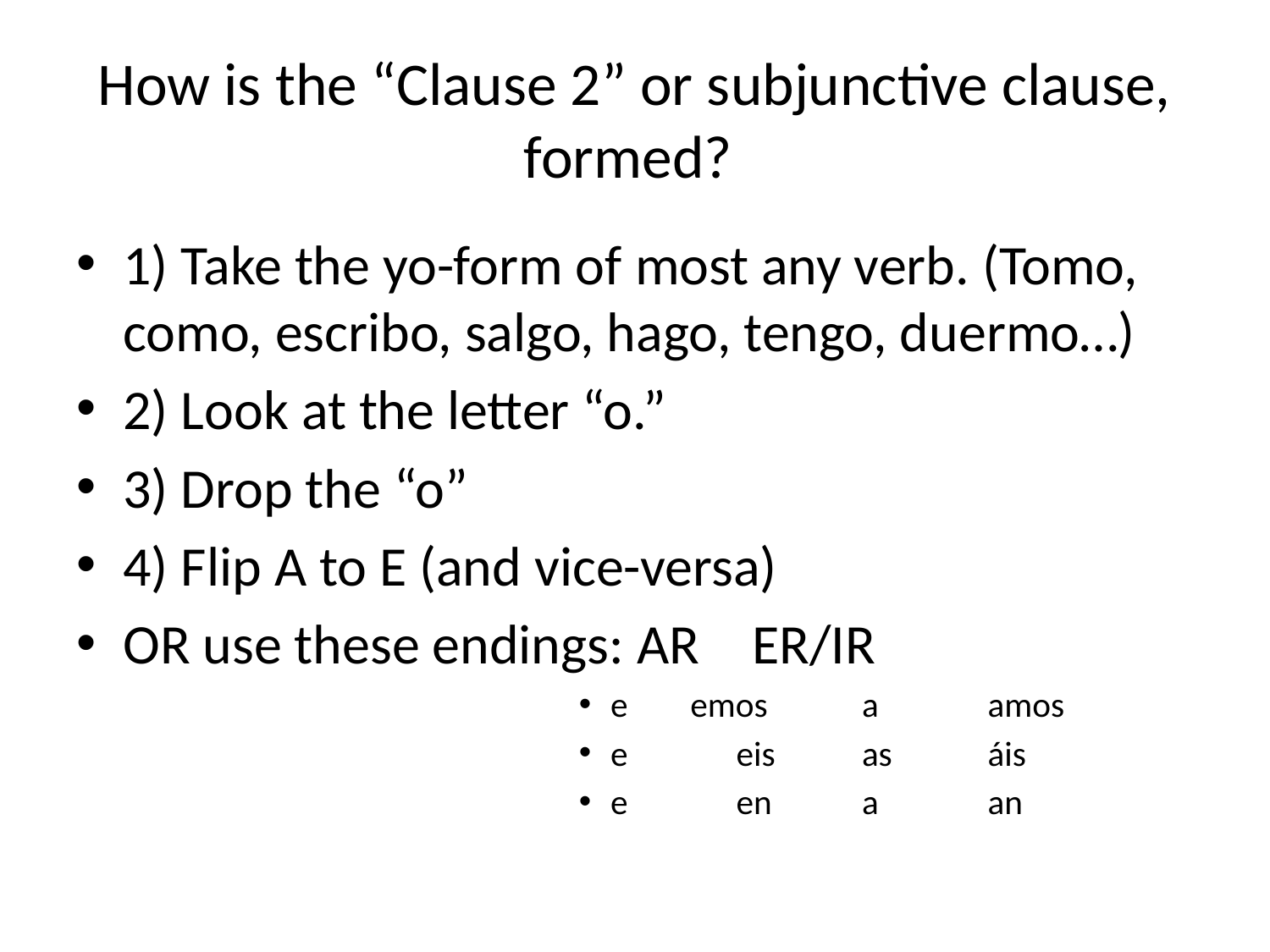

# How is the “Clause 2” or subjunctive clause, formed?
1) Take the yo-form of most any verb. (Tomo, como, escribo, salgo, hago, tengo, duermo…)
2) Look at the letter “o.”
3) Drop the “o”
4) Flip A to E (and vice-versa)
OR use these endings: AR			ER/IR
e        emos		a	amos
e	eis		as	áis
e	en		a	an